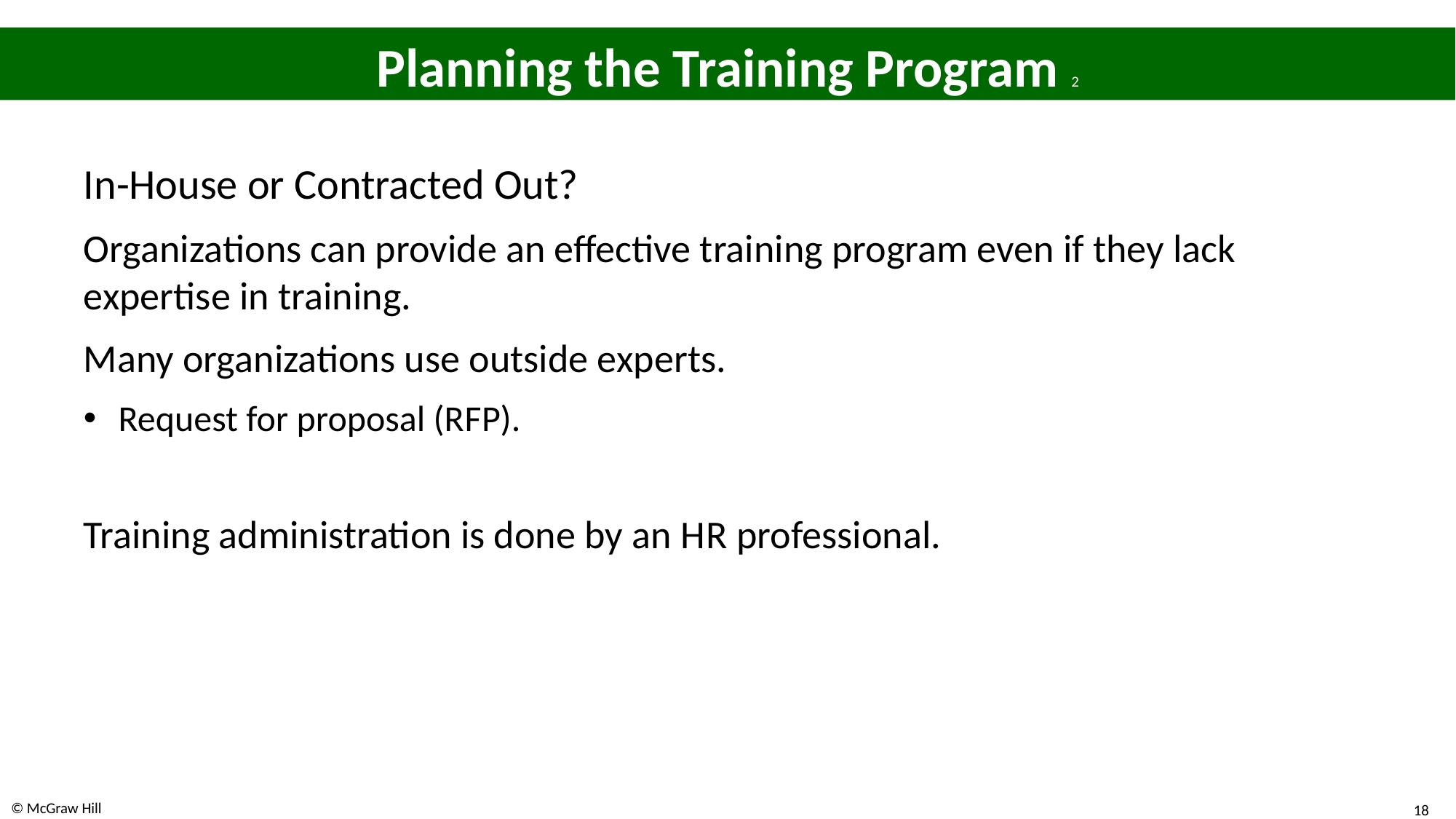

# Planning the Training Program 2
In-House or Contracted Out?
Organizations can provide an effective training program even if they lack expertise in training.
Many organizations use outside experts.
Request for proposal (R F P).
Training administration is done by an H R professional.